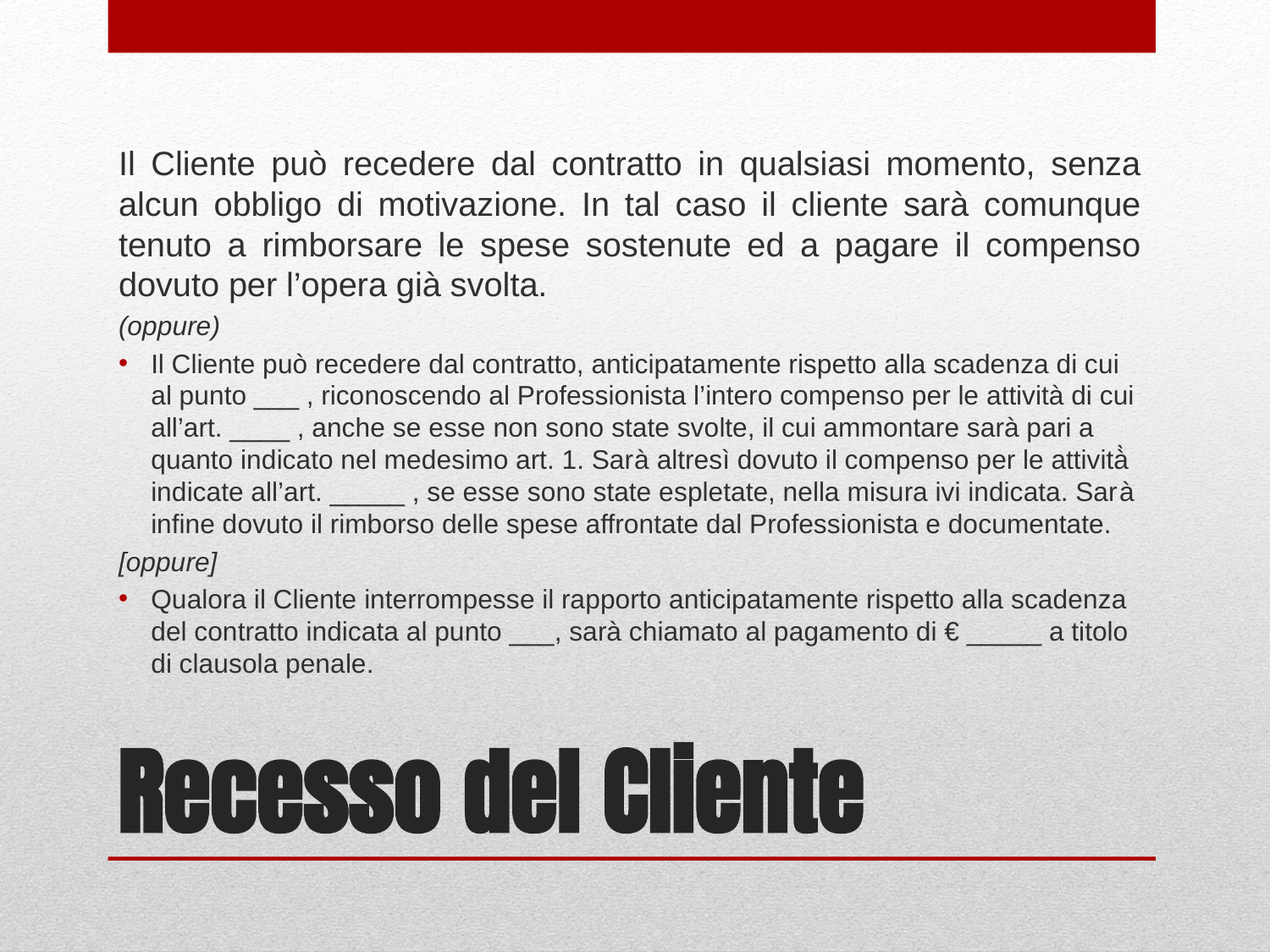

Il Cliente può recedere dal contratto in qualsiasi momento, senza alcun obbligo di motivazione. In tal caso il cliente sarà comunque tenuto a rimborsare le spese sostenute ed a pagare il compenso dovuto per l’opera già svolta.
(oppure)
Il Cliente può recedere dal contratto, anticipatamente rispetto alla scadenza di cui al punto ___ , riconoscendo al Professionista l’intero compenso per le attività di cui all’art. ____ , anche se esse non sono state svolte, il cui ammontare sarà pari a quanto indicato nel medesimo art. 1. Sarà altresì dovuto il compenso per le attività̀ indicate all’art. _____ , se esse sono state espletate, nella misura ivi indicata. Sarà infine dovuto il rimborso delle spese affrontate dal Professionista e documentate.
[oppure]
Qualora il Cliente interrompesse il rapporto anticipatamente rispetto alla scadenza del contratto indicata al punto ___, sarà chiamato al pagamento di € _____ a titolo di clausola penale.

# Recesso del Cliente